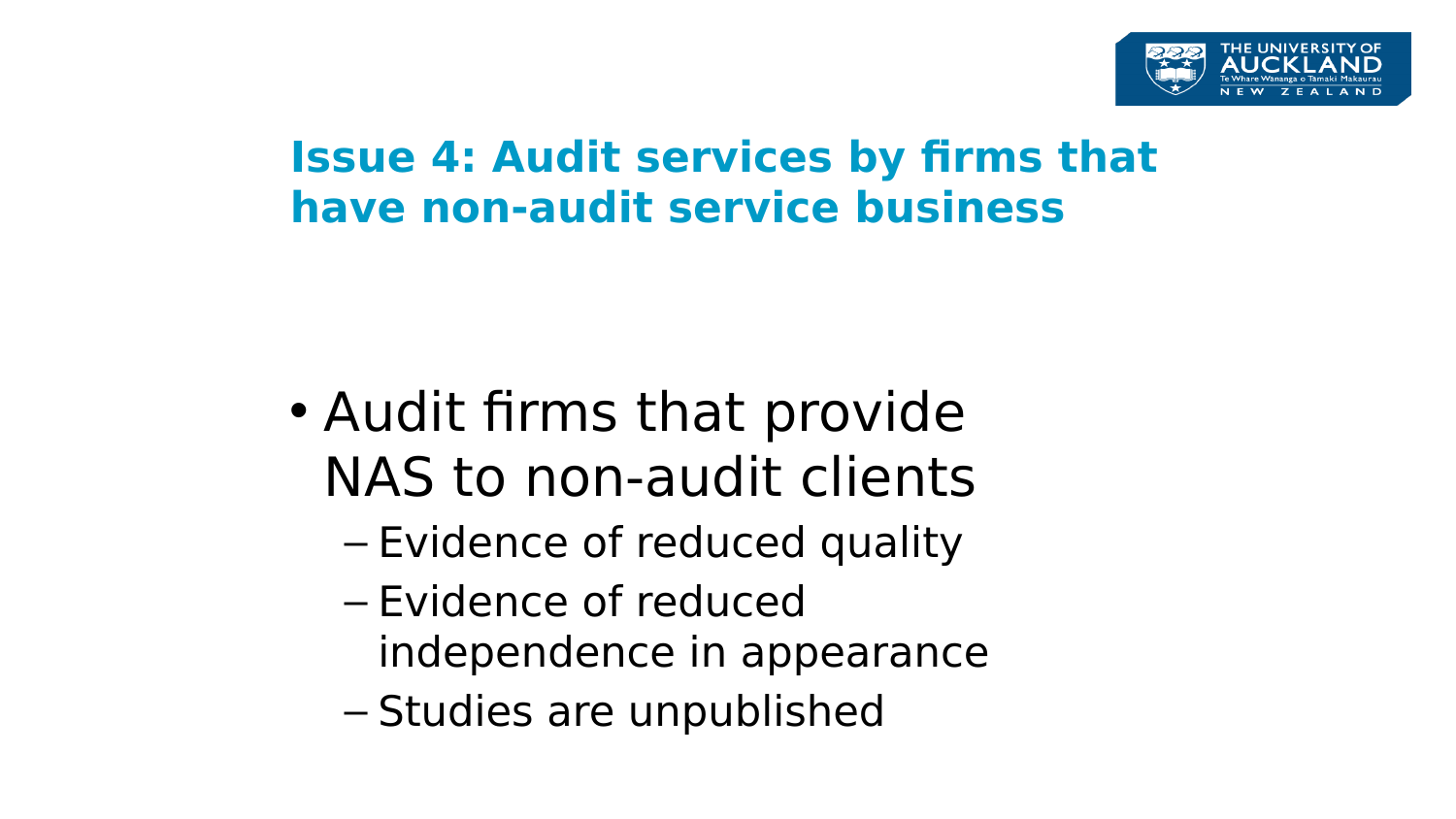

# Issue 4: Audit services by firms that have non-audit service business
Audit firms that provide NAS to non-audit clients
Evidence of reduced quality
Evidence of reduced independence in appearance
Studies are unpublished